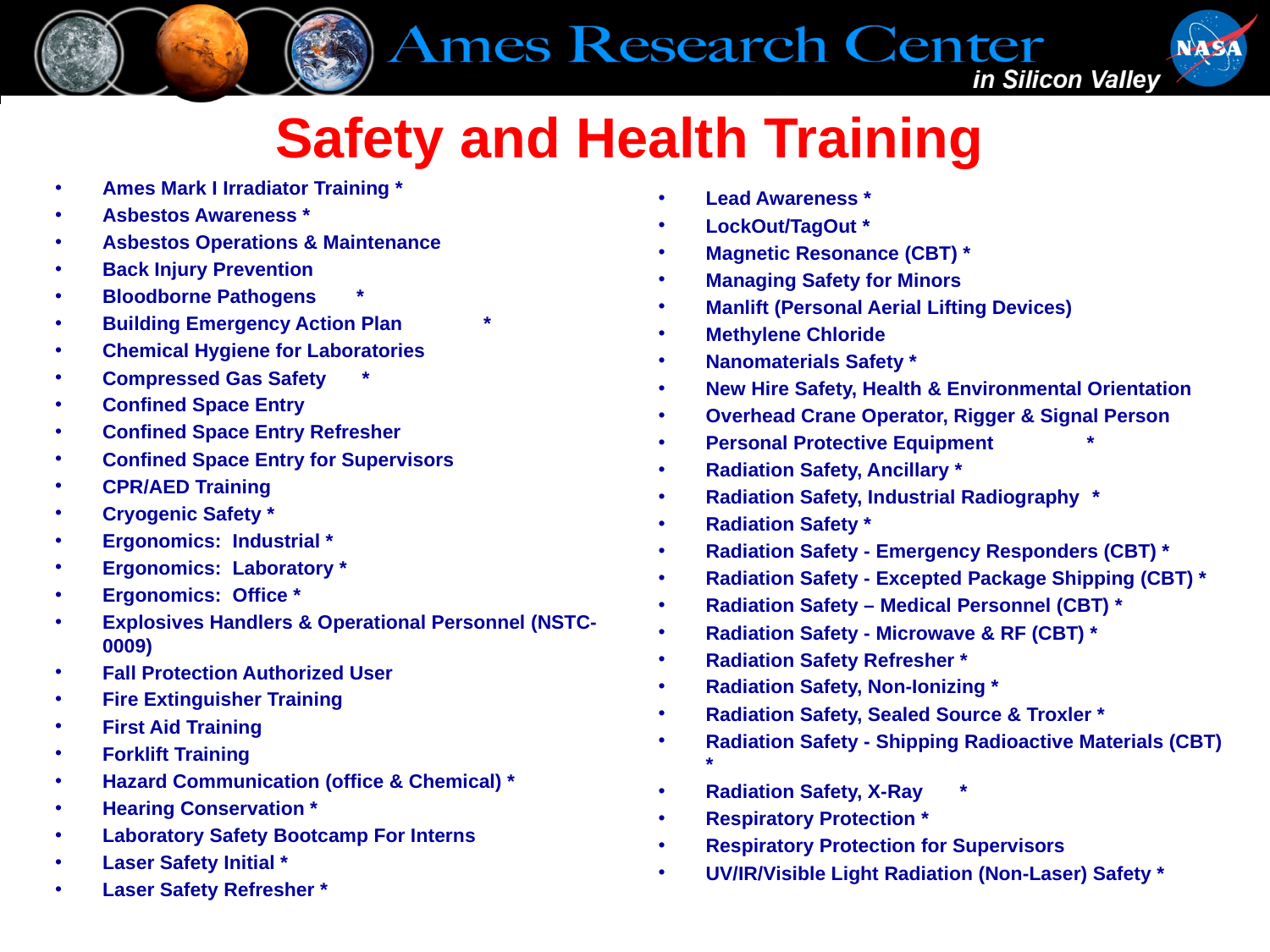

# Safety and Health Training
Ames Mark I Irradiator Training *
Asbestos Awareness *
Asbestos Operations & Maintenance
Back Injury Prevention
Bloodborne Pathogens	*
Building Emergency Action Plan	*
Chemical Hygiene for Laboratories
Compressed Gas Safety	 *
Confined Space Entry
Confined Space Entry Refresher
Confined Space Entry for Supervisors
CPR/AED Training
Cryogenic Safety *
Ergonomics:  Industrial *
Ergonomics:  Laboratory *
Ergonomics:  Office *
Explosives Handlers & Operational Personnel (NSTC-0009)
Fall Protection Authorized User
Fire Extinguisher Training
First Aid Training
Forklift Training
Hazard Communication (office & Chemical) *
Hearing Conservation *
Laboratory Safety Bootcamp For Interns
Laser Safety Initial *
Laser Safety Refresher *

Lead Awareness *
LockOut/TagOut *
Magnetic Resonance (CBT) *
Managing Safety for Minors
Manlift (Personal Aerial Lifting Devices)
Methylene Chloride
Nanomaterials Safety *
New Hire Safety, Health & Environmental Orientation
Overhead Crane Operator, Rigger & Signal Person
Personal Protective Equipment	*
Radiation Safety, Ancillary *
Radiation Safety, Industrial Radiography	 *
Radiation Safety *
Radiation Safety - Emergency Responders (CBT) *
Radiation Safety - Excepted Package Shipping (CBT) *
Radiation Safety – Medical Personnel (CBT) *
Radiation Safety - Microwave & RF (CBT) *
Radiation Safety Refresher *
Radiation Safety, Non-Ionizing *
Radiation Safety, Sealed Source & Troxler *
Radiation Safety - Shipping Radioactive Materials (CBT) *
Radiation Safety, X-Ray	*
Respiratory Protection *
Respiratory Protection for Supervisors
UV/IR/Visible Light Radiation (Non-Laser) Safety *